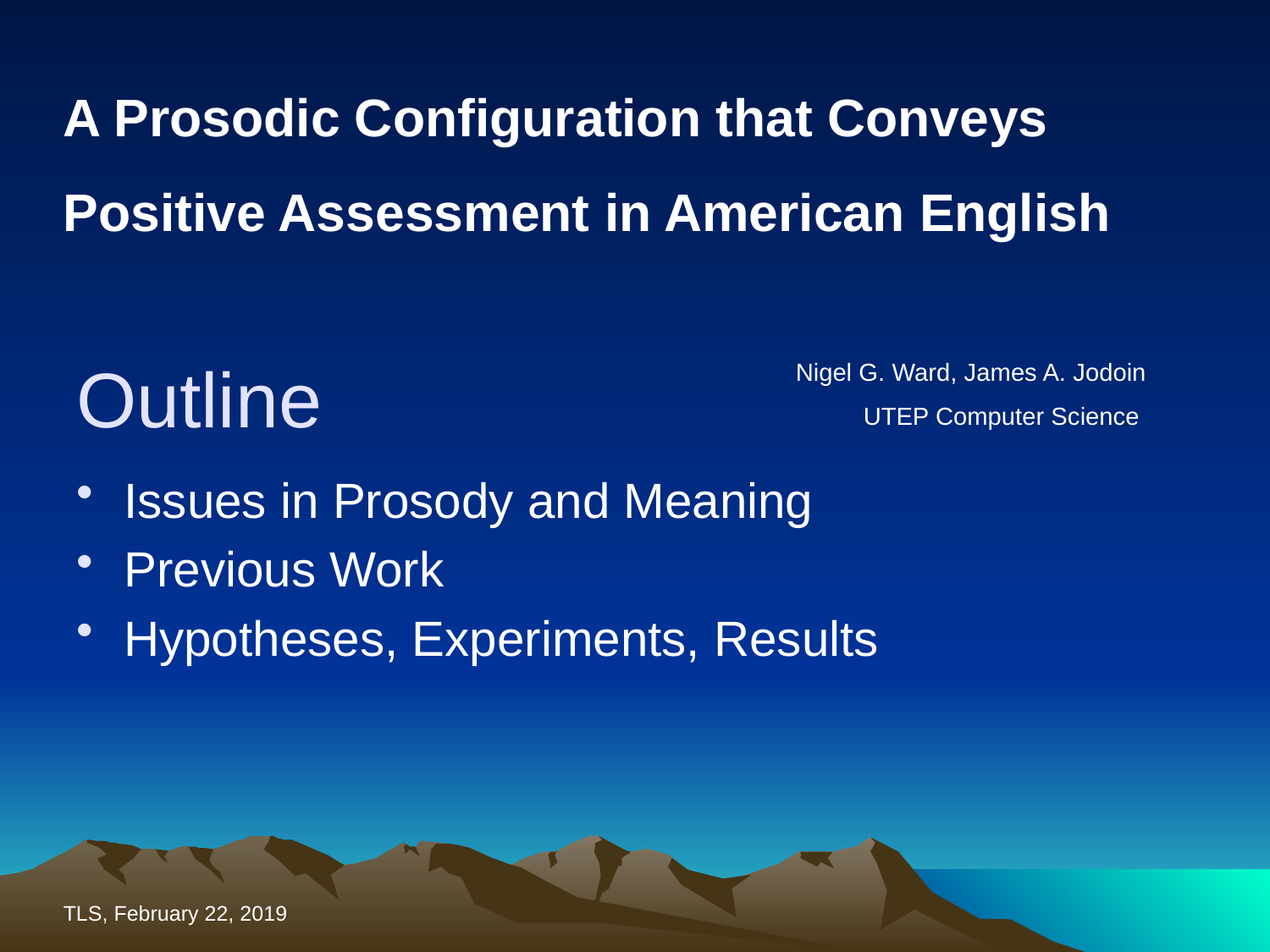

A Prosodic Configuration that Conveys
Positive Assessment in American English

# Outline
Nigel G. Ward, James A. Jodoin
UTEP Computer Science
Issues in Prosody and Meaning
Previous Work
Hypotheses, Experiments, Results
TLS, February 22, 2019